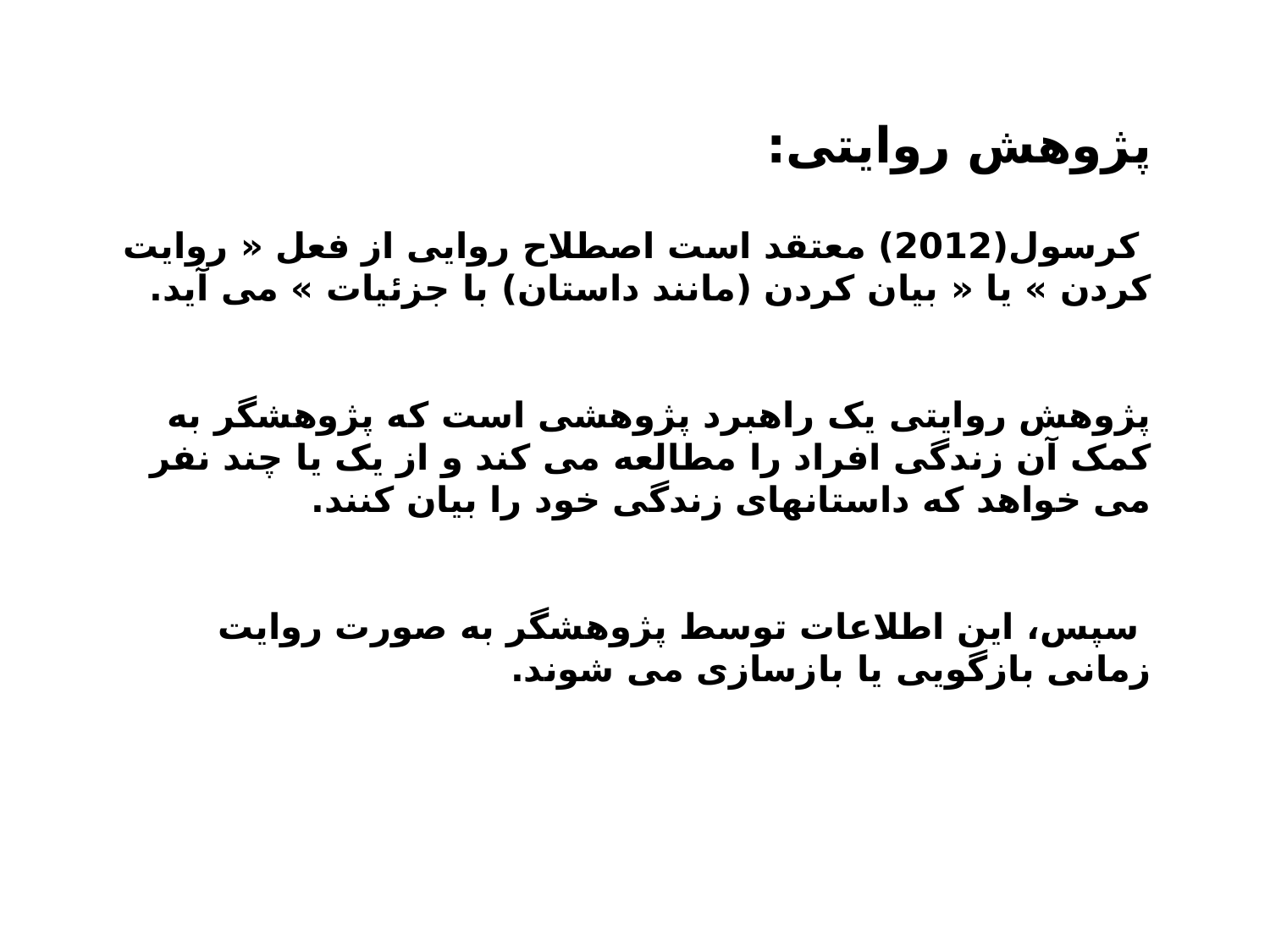

# پژوهش روایتی:   کرسول(2012) معتقد است اصطلاح روایی از فعل « روایت کردن » یا « بیان کردن (مانند داستان) با جزئیات » می آید. پژوهش روایتی یک راهبرد پژوهشی است که پژوهشگر به کمک آن زندگی افراد را مطالعه می کند و از یک یا چند نفر می خواهد که داستانهای زندگی خود را بیان کنند. سپس، این اطلاعات توسط پژوهشگر به صورت روایت زمانی بازگویی یا بازسازی می شوند.